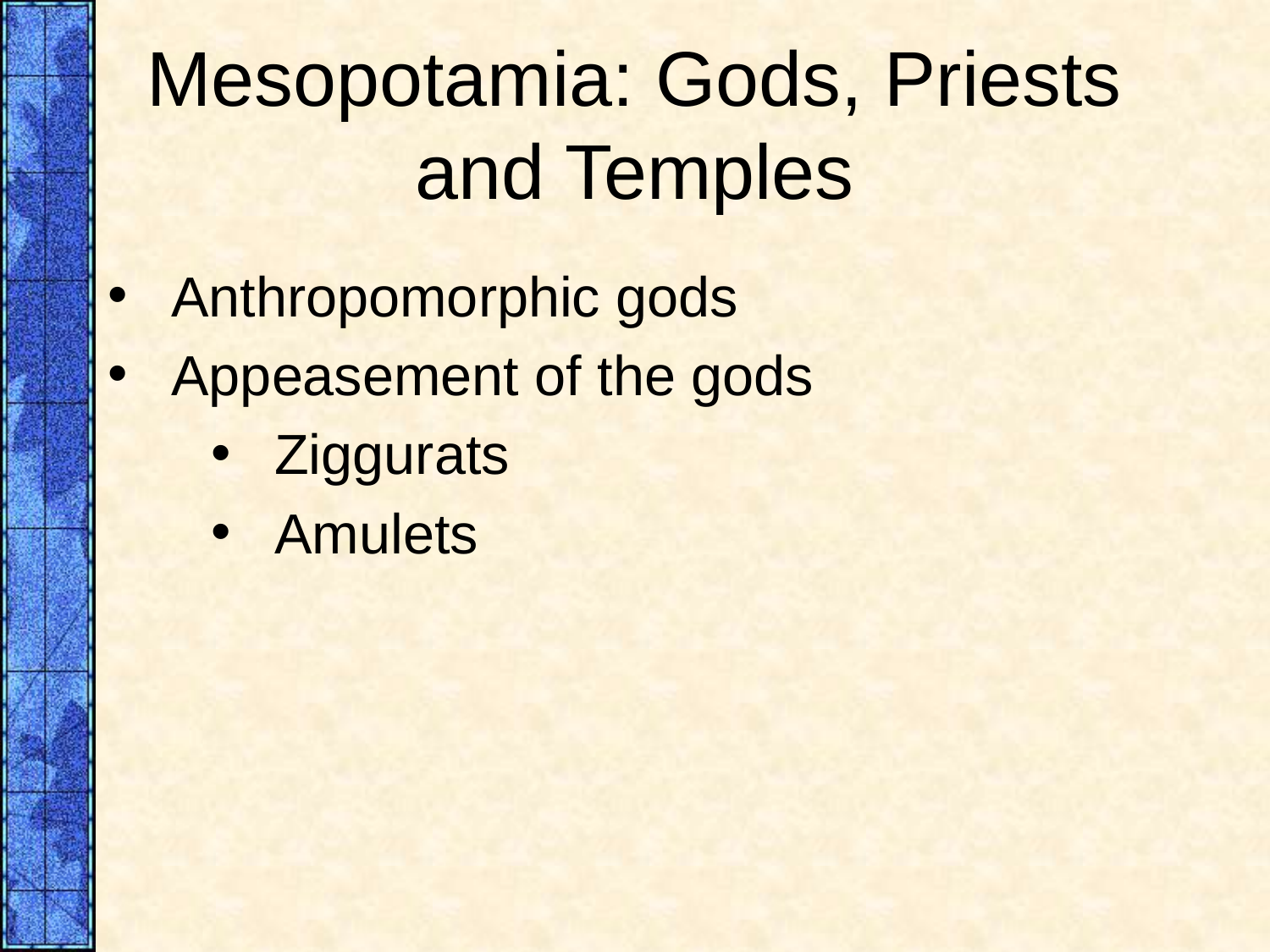

# Mesopotamia: Gods, Priests and Temples
Anthropomorphic gods
Appeasement of the gods
Ziggurats
Amulets